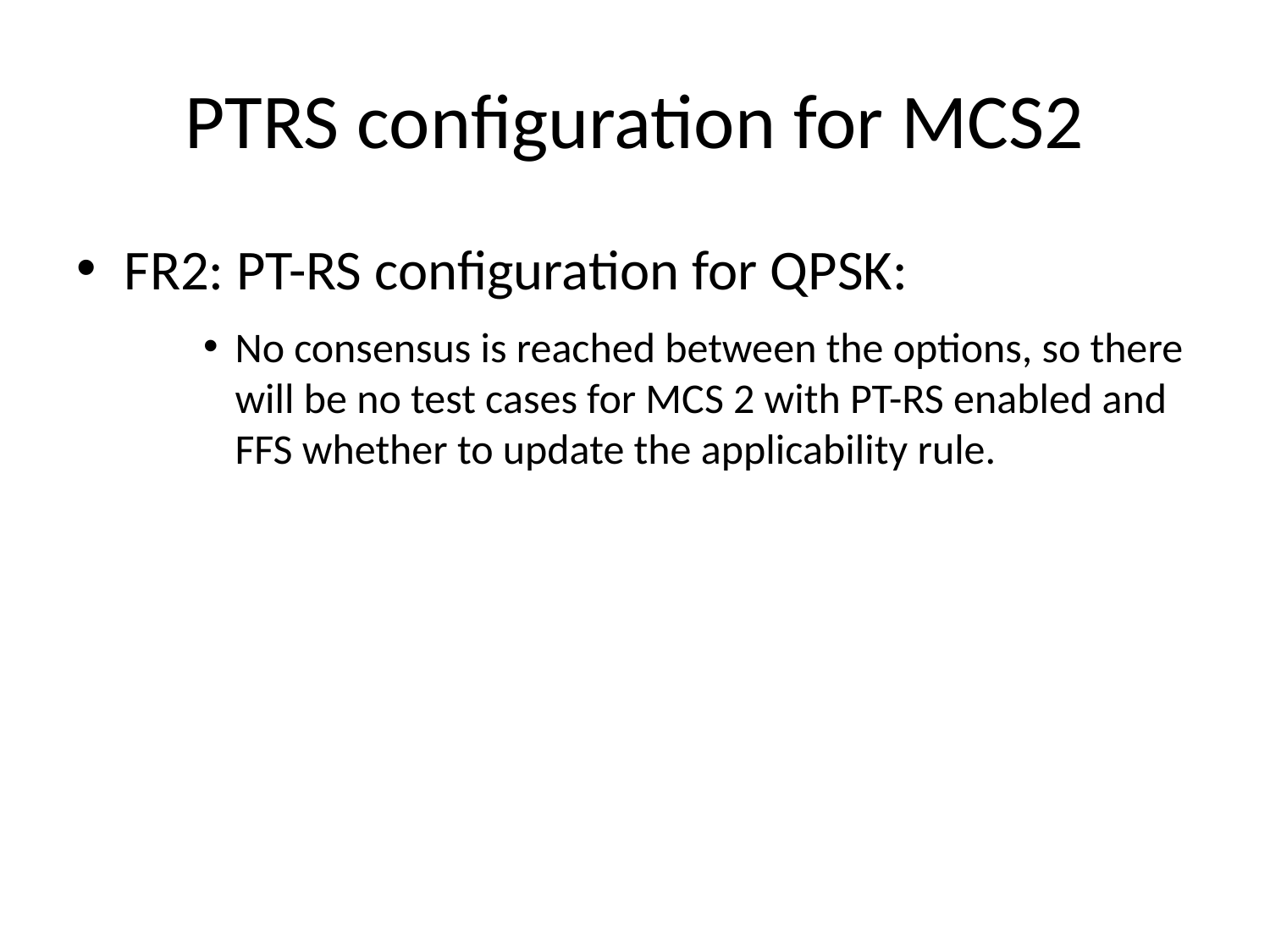

# PTRS configuration for MCS2
FR2: PT-RS configuration for QPSK:
No consensus is reached between the options, so there will be no test cases for MCS 2 with PT-RS enabled and FFS whether to update the applicability rule.